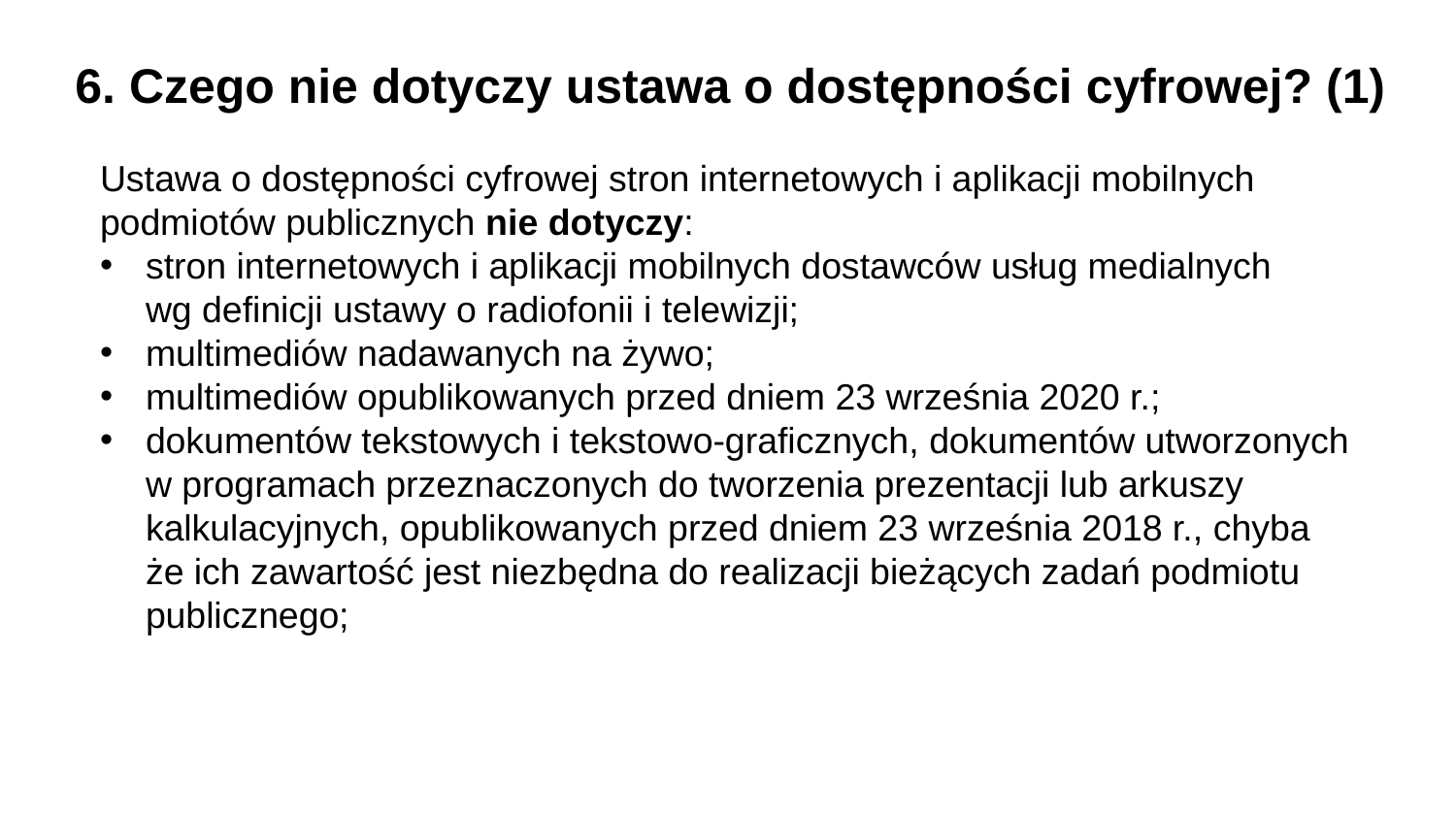

6. Czego nie dotyczy ustawa o dostępności cyfrowej? (1)
Ustawa o dostępności cyfrowej stron internetowych i aplikacji mobilnych podmiotów publicznych nie dotyczy:
stron internetowych i aplikacji mobilnych dostawców usług medialnych
wg definicji ustawy o radiofonii i telewizji;
multimediów nadawanych na żywo;
multimediów opublikowanych przed dniem 23 września 2020 r.;
dokumentów tekstowych i tekstowo-graficznych, dokumentów utworzonych
w programach przeznaczonych do tworzenia prezentacji lub arkuszy kalkulacyjnych, opublikowanych przed dniem 23 września 2018 r., chyba
że ich zawartość jest niezbędna do realizacji bieżących zadań podmiotu publicznego;